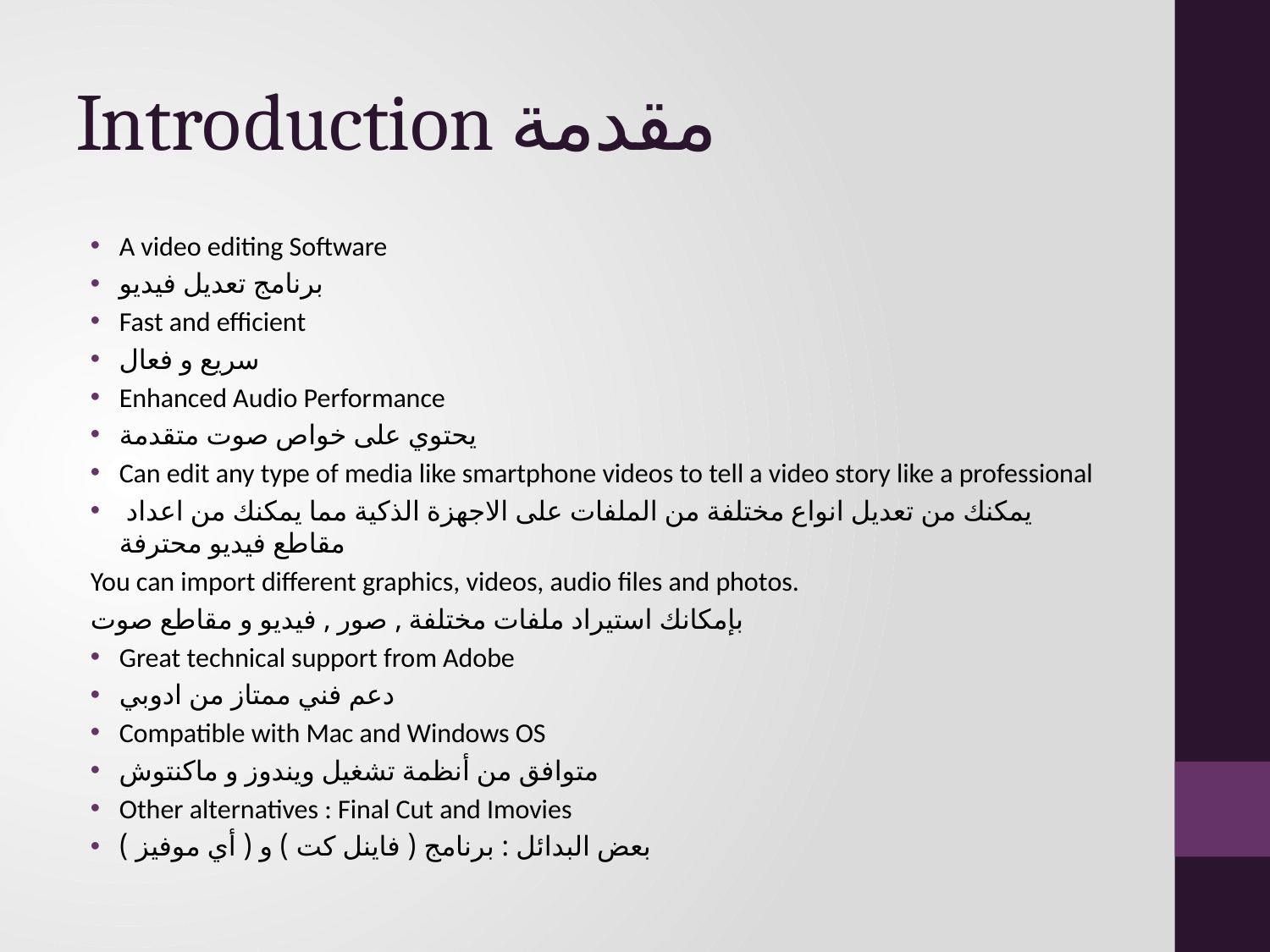

# Introduction مقدمة
A video editing Software
برنامج تعديل فيديو
Fast and efficient
سريع و فعال
Enhanced Audio Performance
يحتوي على خواص صوت متقدمة
Can edit any type of media like smartphone videos to tell a video story like a professional
يمكنك من تعديل انواع مختلفة من الملفات على الاجهزة الذكية مما يمكنك من اعداد  مقاطع فيديو محترفة
You can import different graphics, videos, audio files and photos.
بإمكانك استيراد ملفات مختلفة , صور , فيديو و مقاطع صوت
Great technical support from Adobe
دعم فني ممتاز من ادوبي
Compatible with Mac and Windows OS
متوافق من أنظمة تشغيل ويندوز و ماكنتوش
Other alternatives : Final Cut and Imovies
بعض البدائل : برنامج ( فاينل كت ) و ( أي موفيز )